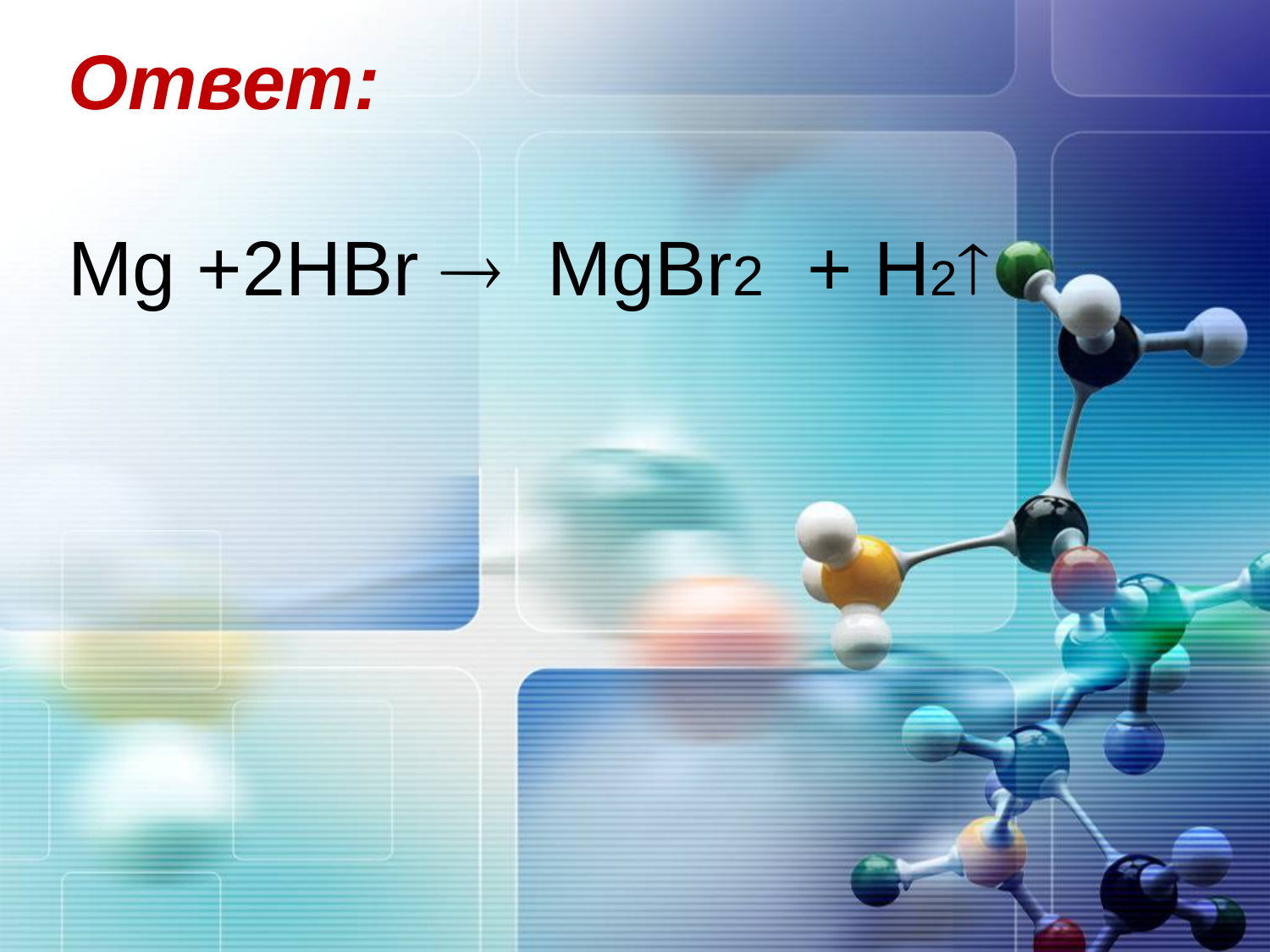

# Ответ: Mg +2HBr →  MgBr2  + H2↑